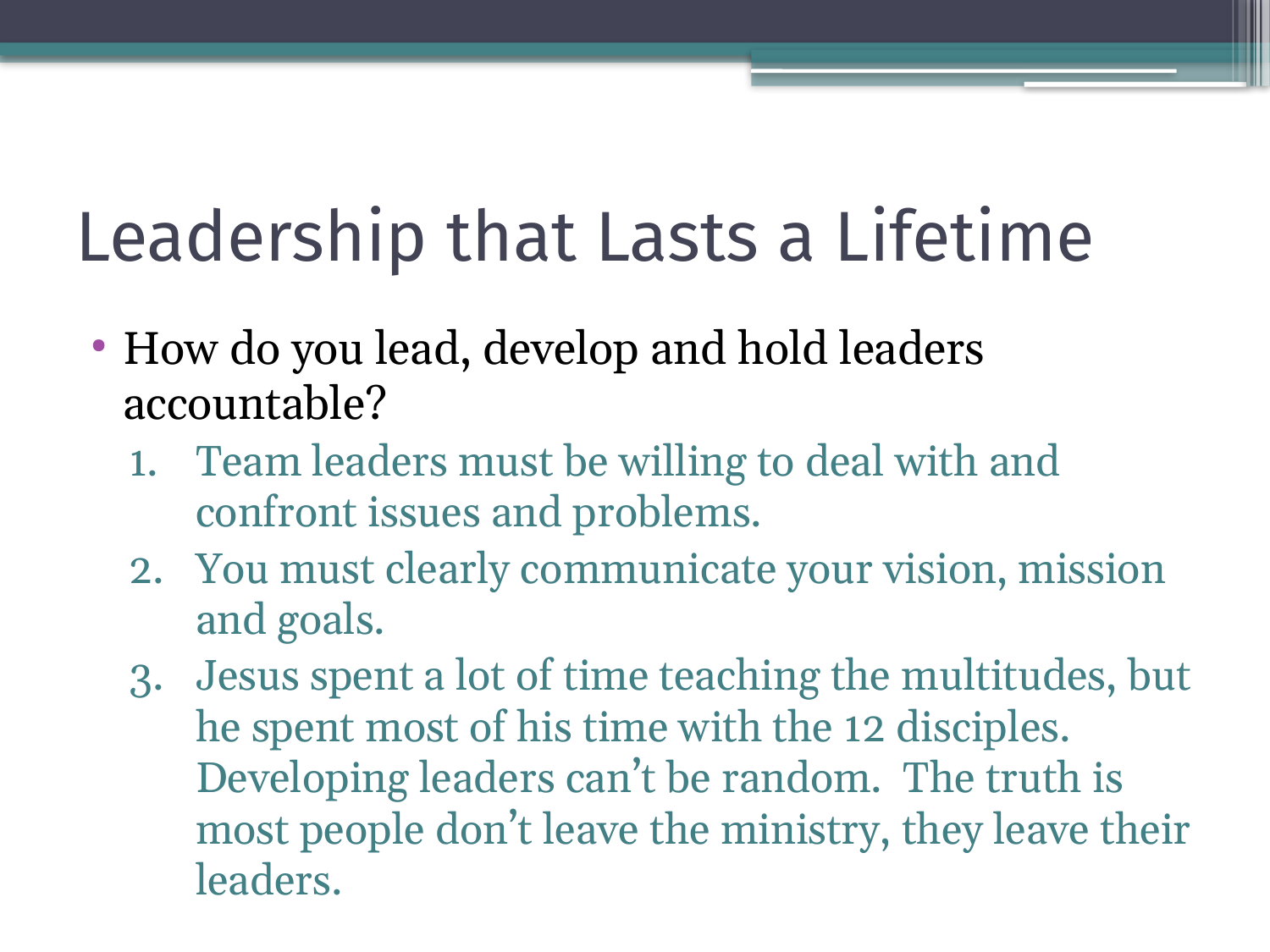

# Leadership that Lasts a Lifetime
How do you lead, develop and hold leaders accountable?
Team leaders must be willing to deal with and confront issues and problems.
You must clearly communicate your vision, mission and goals.
Jesus spent a lot of time teaching the multitudes, but he spent most of his time with the 12 disciples.  Developing leaders can’t be random.  The truth is most people don’t leave the ministry, they leave their leaders.